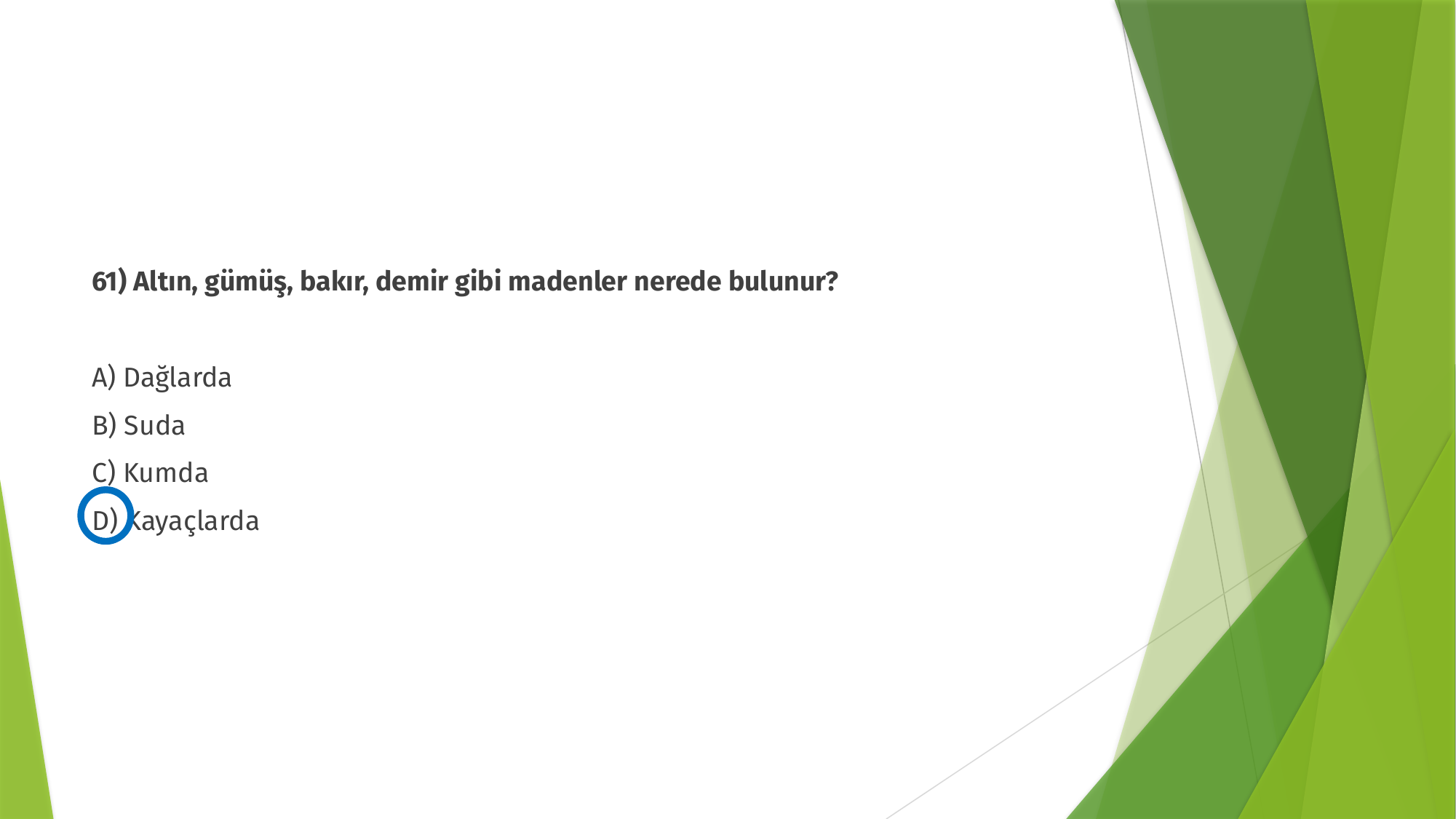

#
61) Altın, gümüş, bakır, demir gibi madenler nerede bulunur?

A) Dağlarda
B) Suda
C) Kumda
D) Kayaçlarda